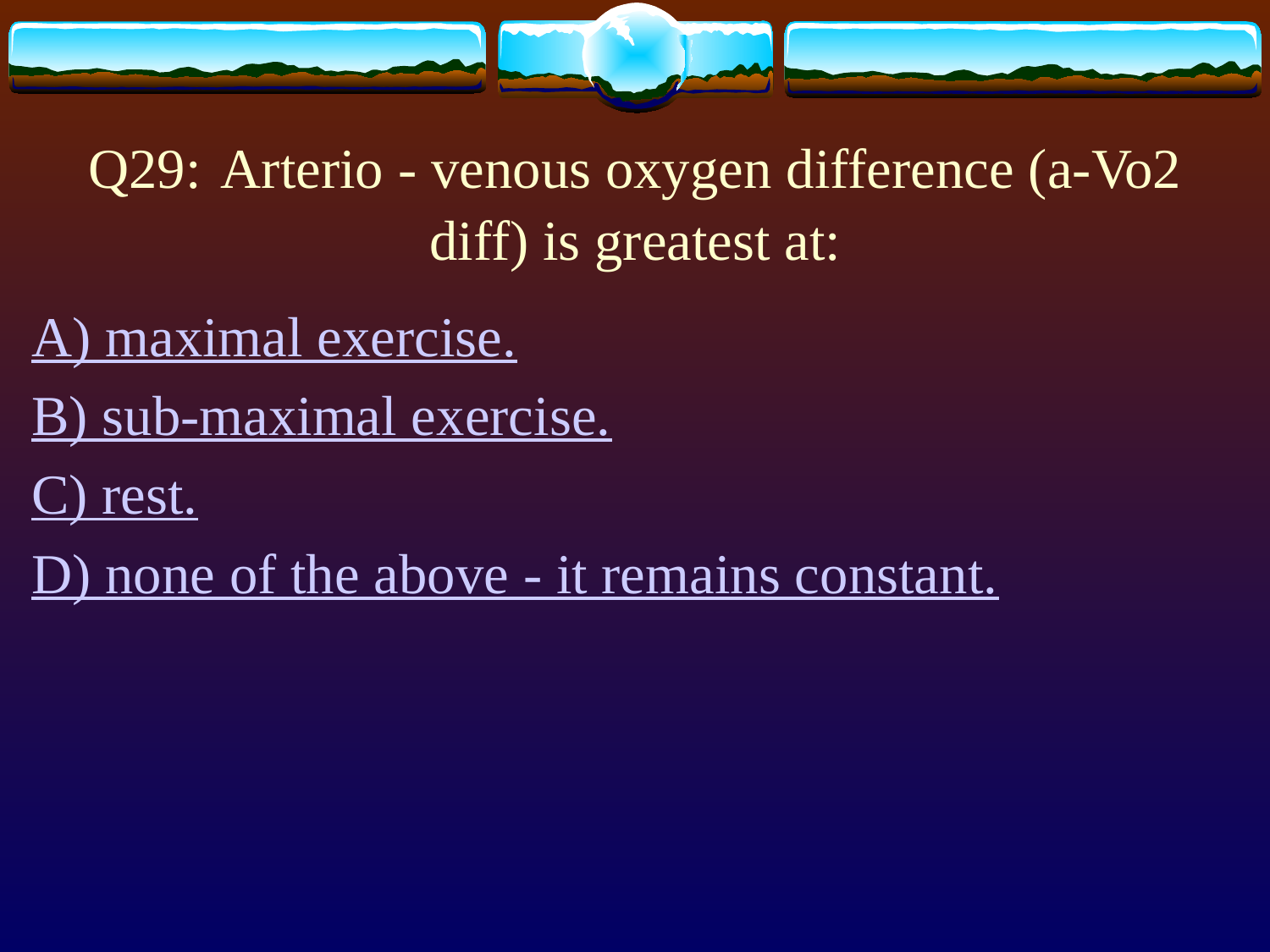

# Q29: Arterio - venous oxygen difference (a-Vo2 diff) is greatest at:
A) maximal exercise.
B) sub-maximal exercise.
C) rest.
D) none of the above - it remains constant.